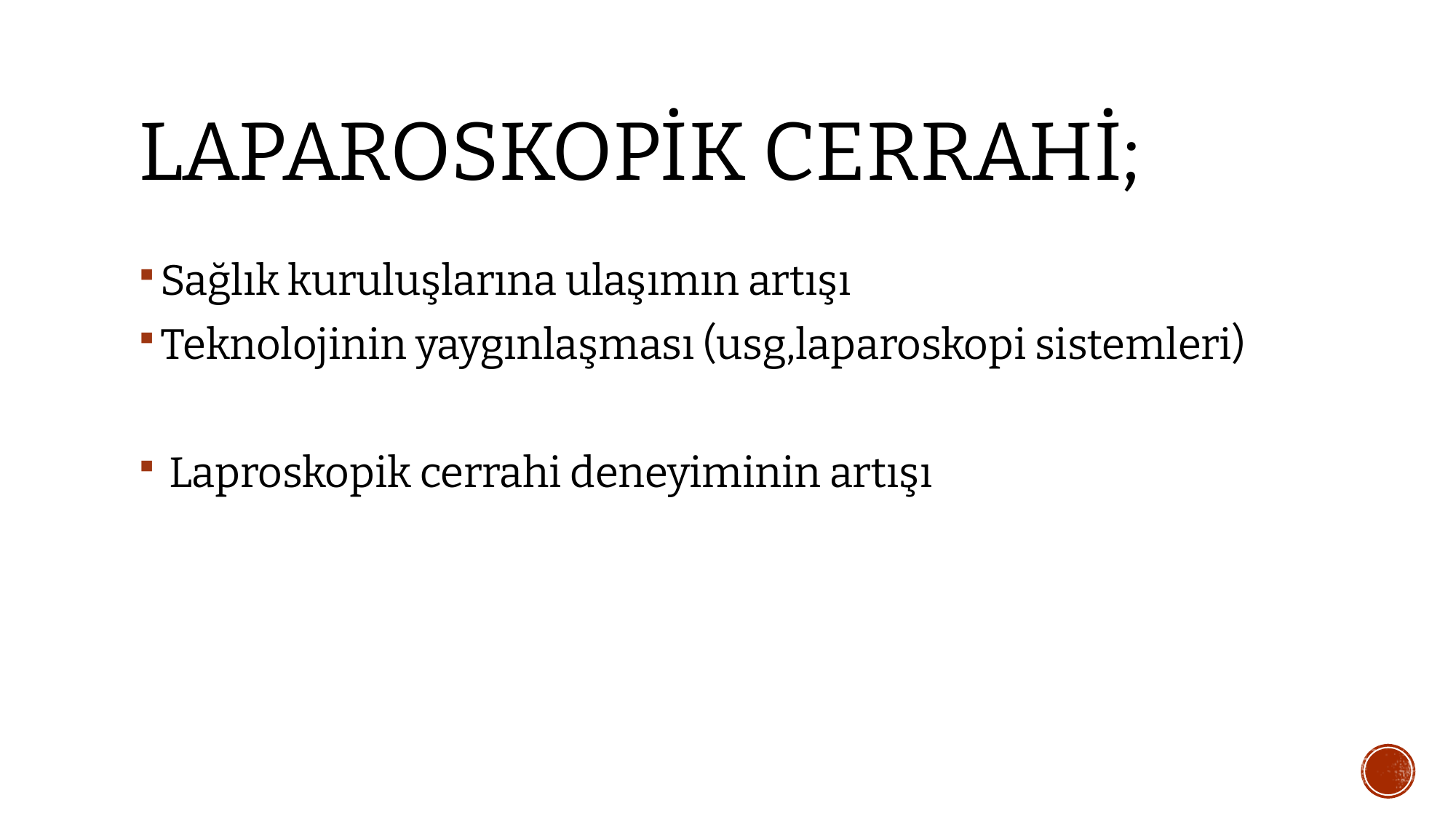

# Laparoskopİk cerrahİ;
Sağlık kuruluşlarına ulaşımın artışı
Teknolojinin yaygınlaşması (usg,laparoskopi sistemleri)

 Laproskopik cerrahi deneyiminin artışı